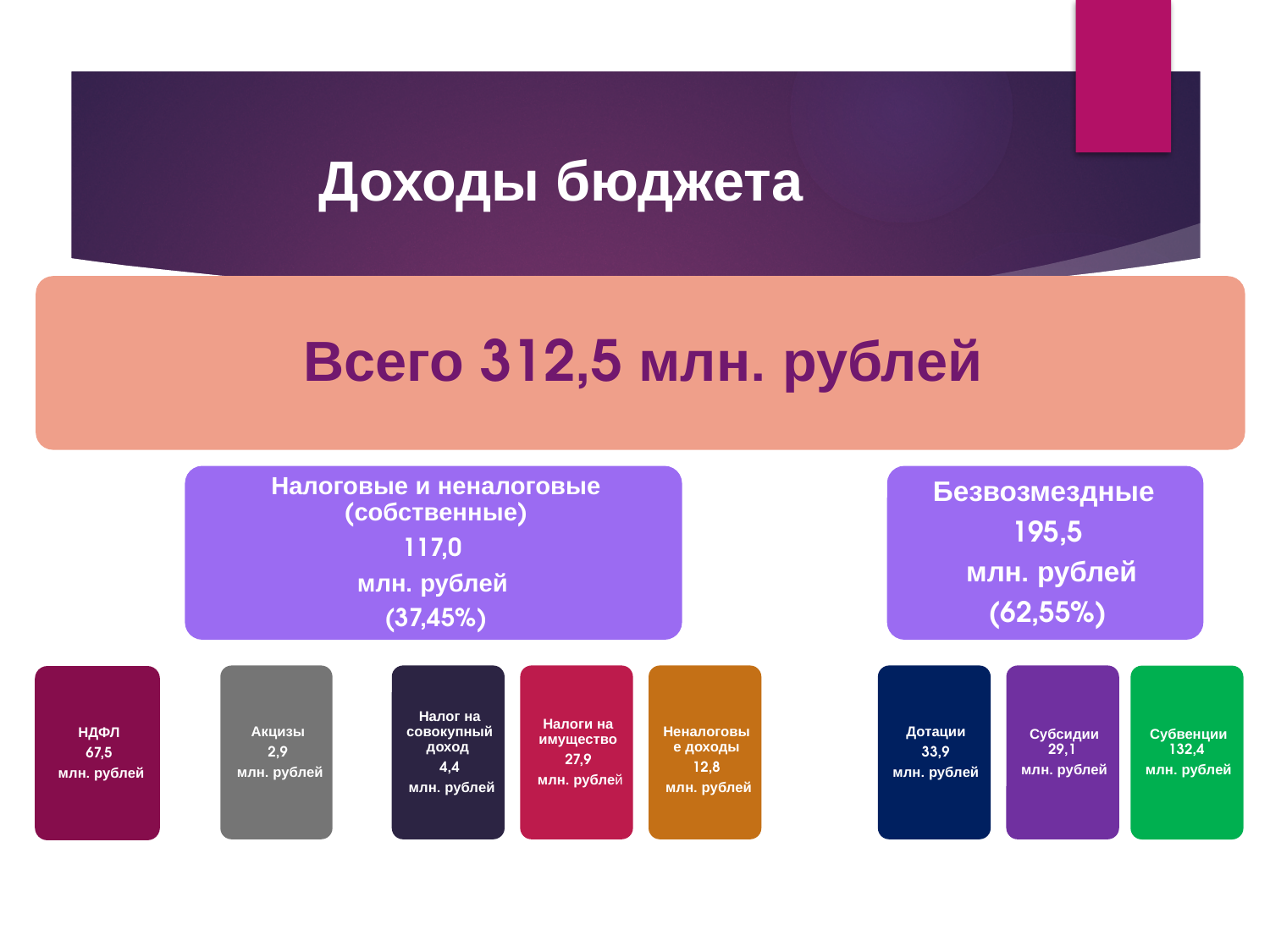

# Доходы бюджета

Всего 312,5 млн. рублей
Налоговые и неналоговые (собственные)
117,0
млн. рублей
(37,45%)
НДФЛ
67,5
 млн. рублей
Акцизы
2,9
 млн. рублей
Безвозмездные
195,5
 млн. рублей
(62,55%)
Налог на совокупный доход
4,4
 млн. рублей
Налоги на имущество
27,9
 млн. рублей
 Неналоговые доходы
12,8
 млн. рублей
Дотации
 33,9
млн. рублей
Субсидии 29,1
млн. рублей
Субвенции 132,4
млн. рублей